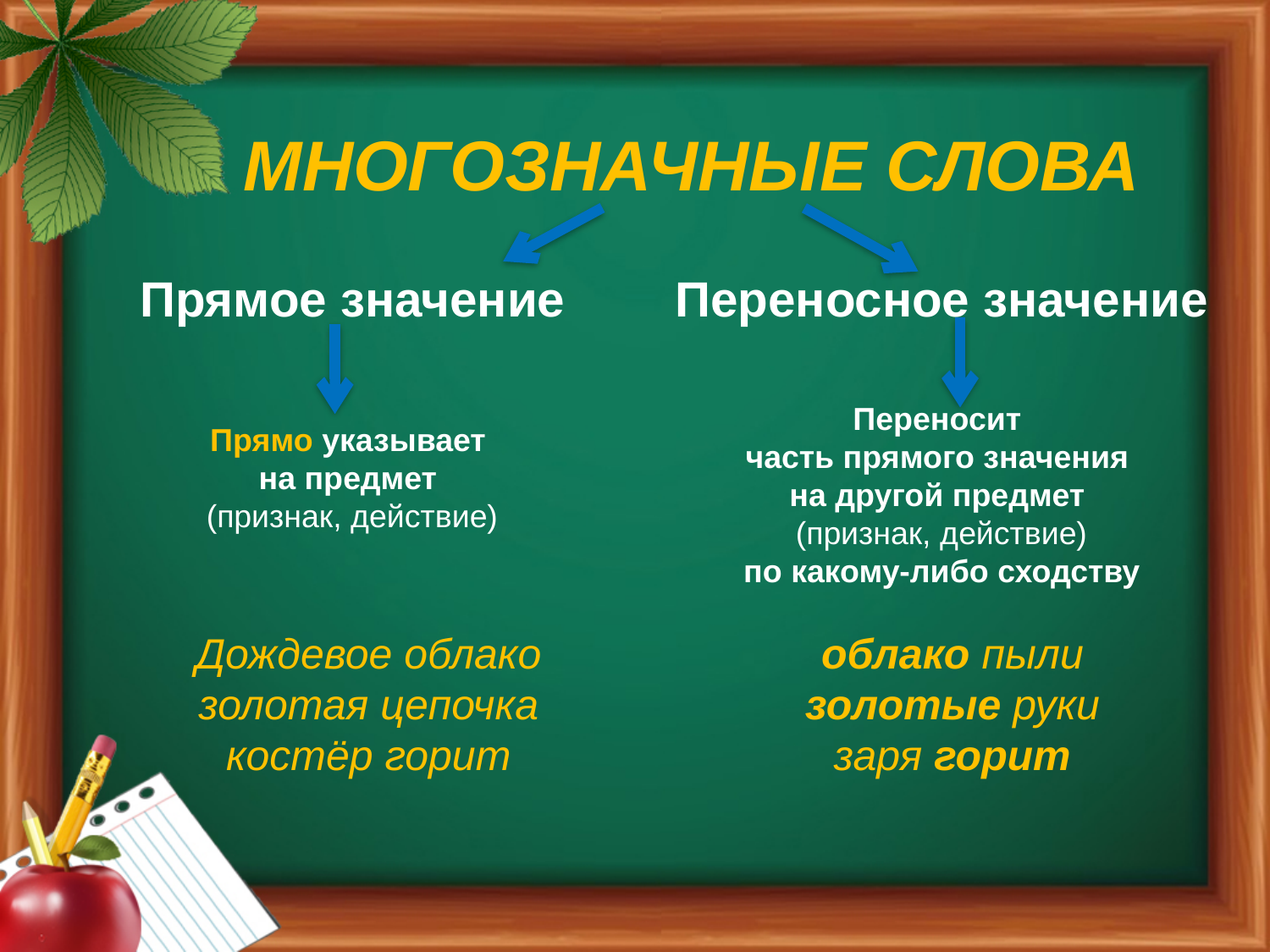

Многозначные слова
Прямое значение
Переносное значение
Переносит
часть прямого значения
на другой предмет
(признак, действие)
по какому-либо сходству
Прямо указывает
на предмет
(признак, действие)
Дождевое облако
золотая цепочка
костёр горит
облако пыли
золотые руки
заря горит